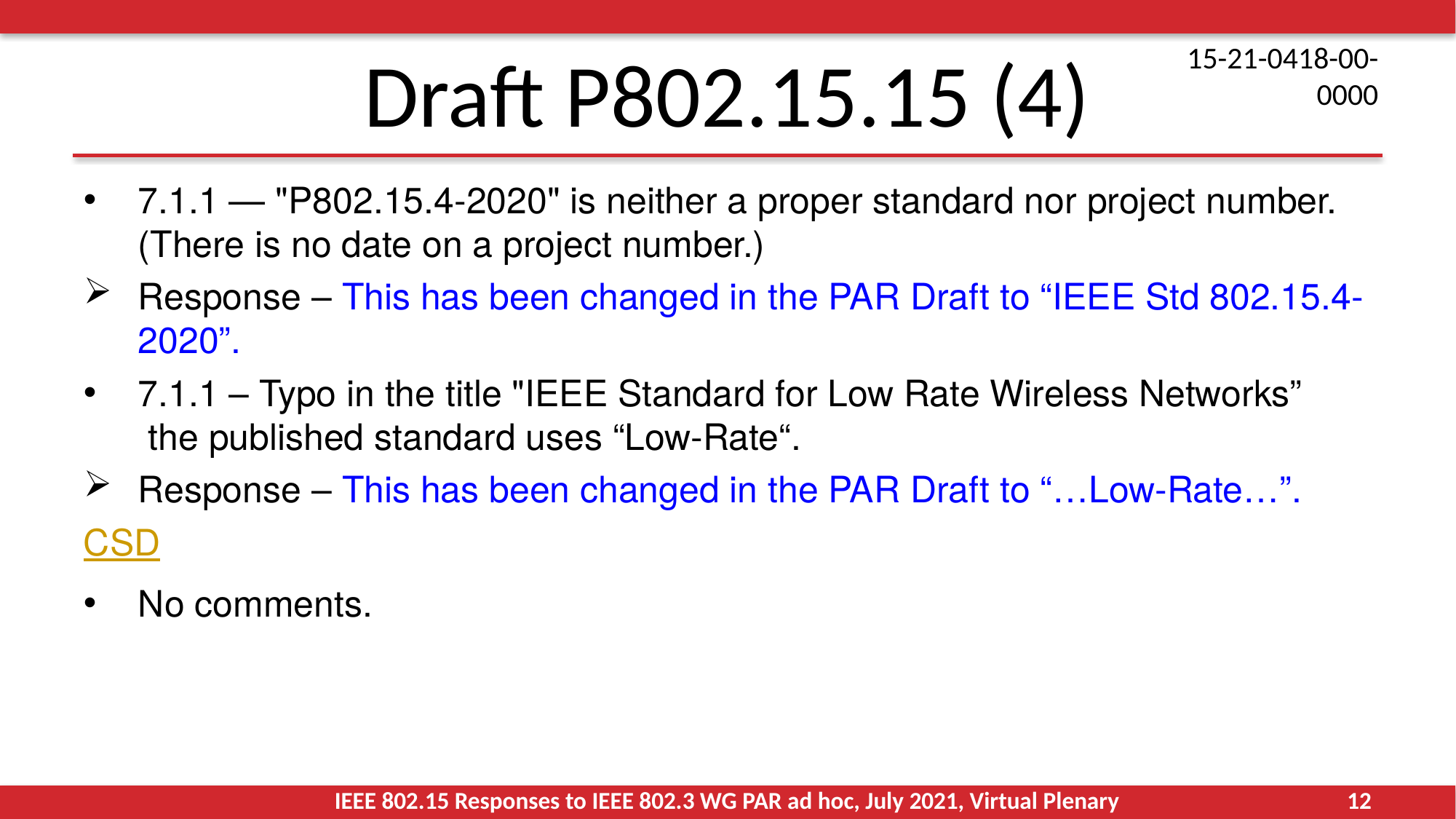

# Draft P802.15.15 (4)
7.1.1 — "P802.15.4-2020" is neither a proper standard nor project number. (There is no date on a project number.)
Response – This has been changed in the PAR Draft to “IEEE Std 802.15.4-2020”.
7.1.1 – Typo in the title "IEEE Standard for Low Rate Wireless Networks”  the published standard uses “Low-Rate“.
Response – This has been changed in the PAR Draft to “…Low-Rate…”.
CSD
No comments.
IEEE 802.15 Responses to IEEE 802.3 WG PAR ad hoc, July 2021, Virtual Plenary
12